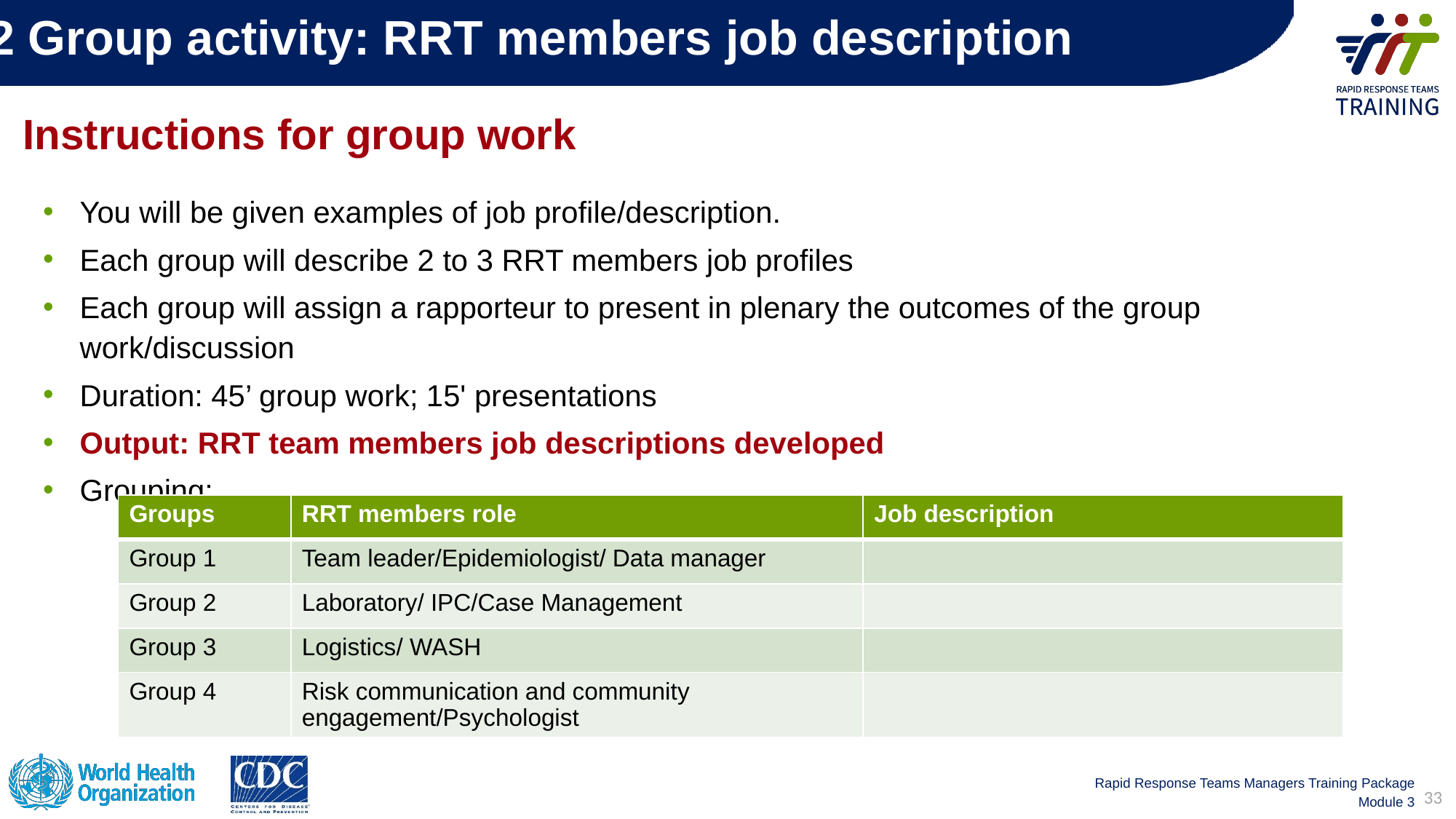

3.2 Group activity: RRT members job description
# Instructions for group work

You will be given examples of job profile/description.
Each group will describe 2 to 3 RRT members job profiles
Each group will assign a rapporteur to present in plenary the outcomes of the group work/discussion
Duration: 45’ group work; 15' presentations
Output: RRT team members job descriptions developed
Grouping:

| Groups | RRT members role | Job description |
| --- | --- | --- |
| Group 1 | Team leader/Epidemiologist/ Data manager |  |
| Group 2 | Laboratory/ IPC/Case Management |  |
| Group 3 | Logistics/ WASH |  |
| Group 4 | Risk communication and community engagement/Psychologist |  |
33